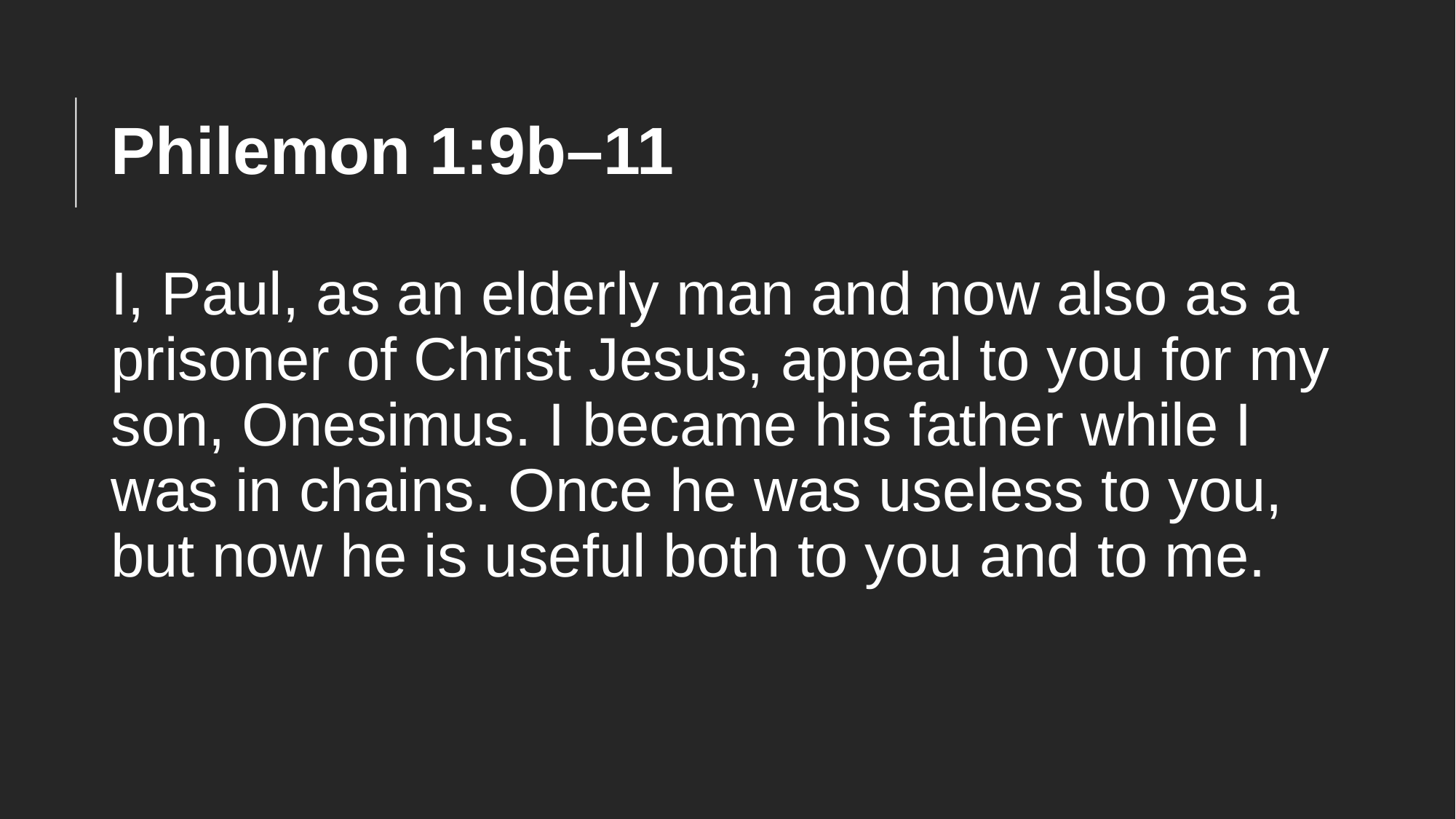

# Philemon 1:9b–11
I, Paul, as an elderly man and now also as a prisoner of Christ Jesus, appeal to you for my son, Onesimus. I became his father while I was in chains. Once he was useless to you, but now he is useful both to you and to me.